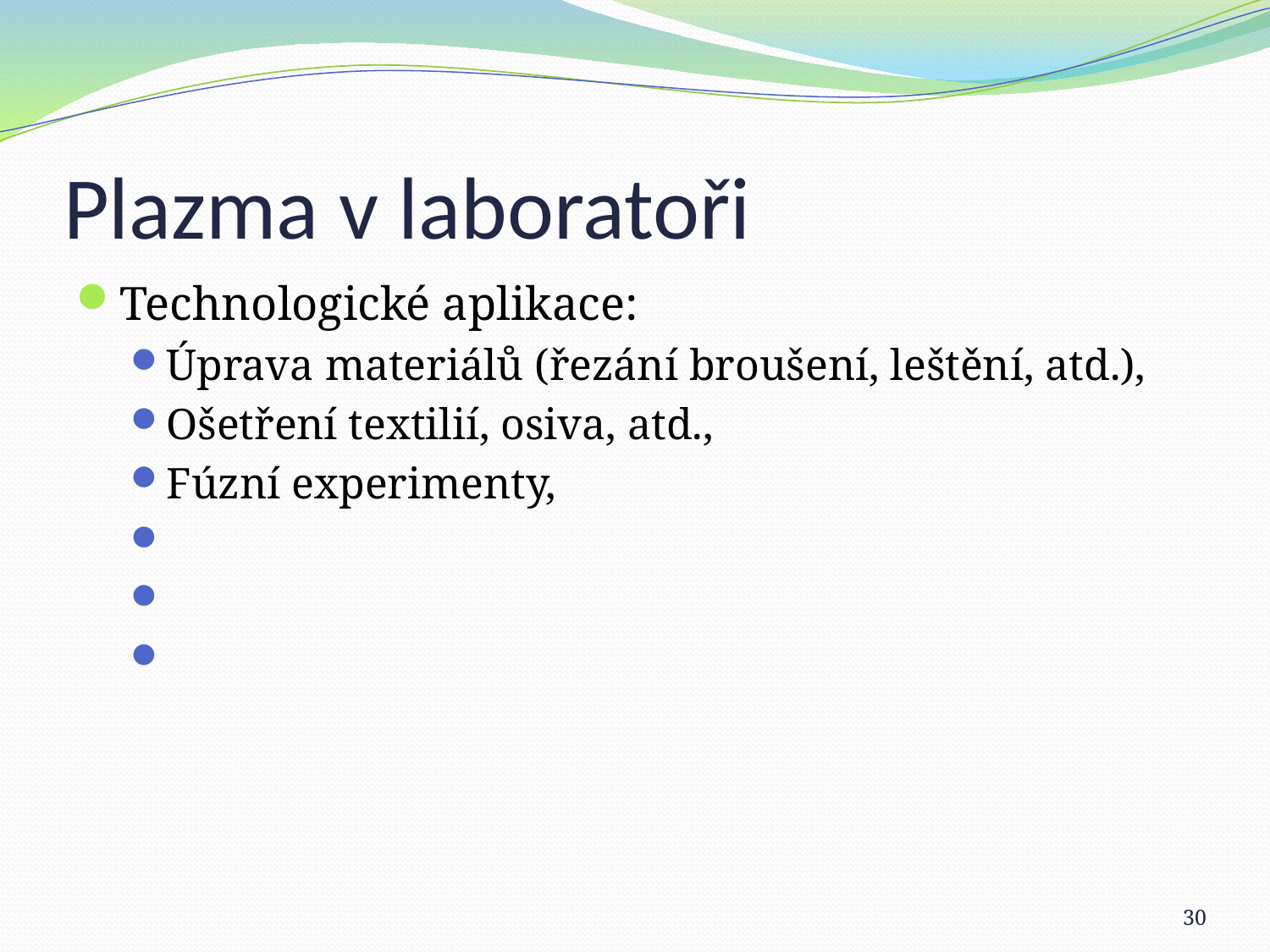

# Plazma v laboratoři
Technologické aplikace:
Úprava materiálů (řezání broušení, leštění, atd.),
Ošetření textilií, osiva, atd.,
Fúzní experimenty,

30